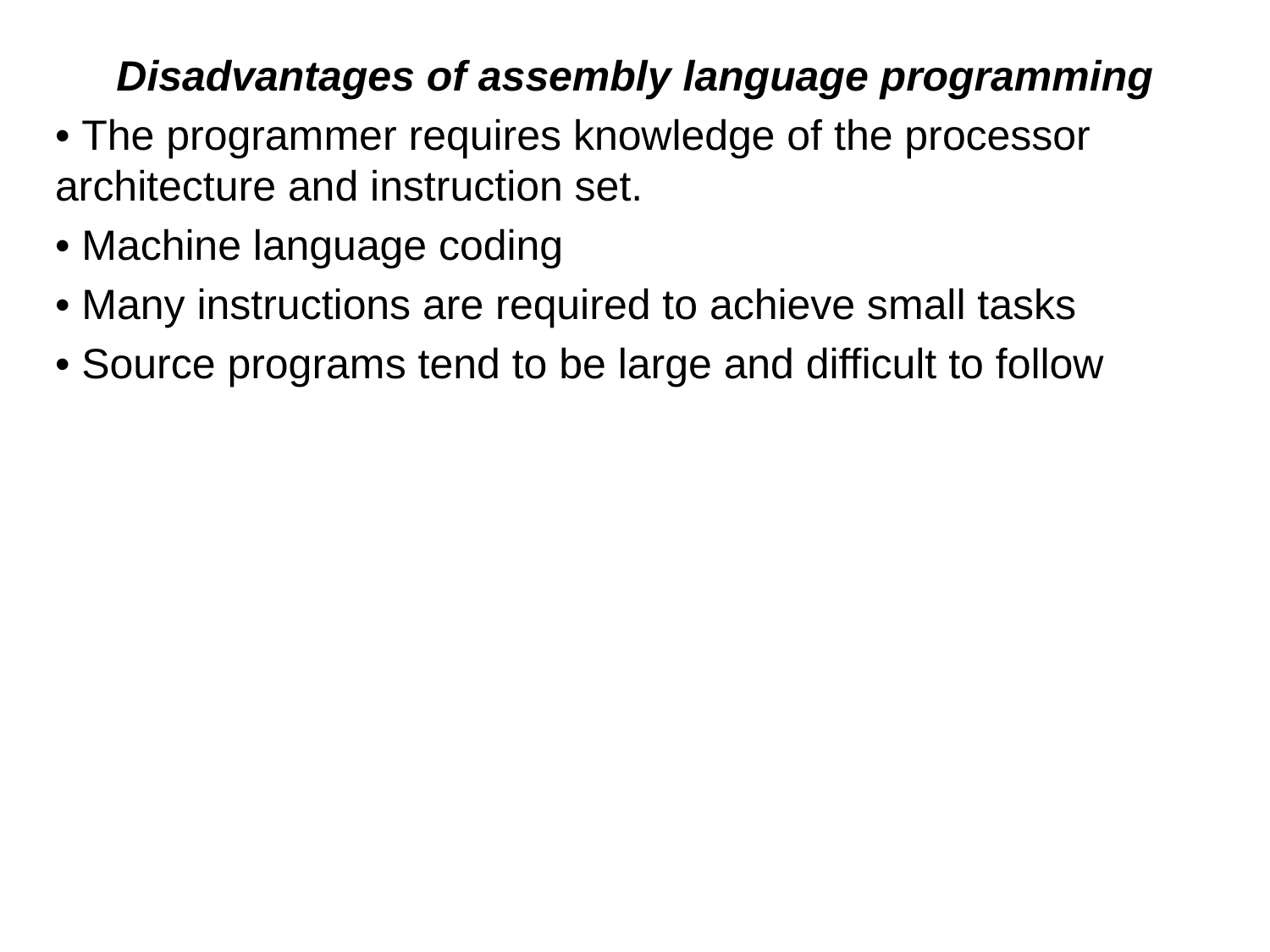

Disadvantages of assembly language programming
• The programmer requires knowledge of the processor architecture and instruction set.
• Machine language coding
• Many instructions are required to achieve small tasks
• Source programs tend to be large and difficult to follow